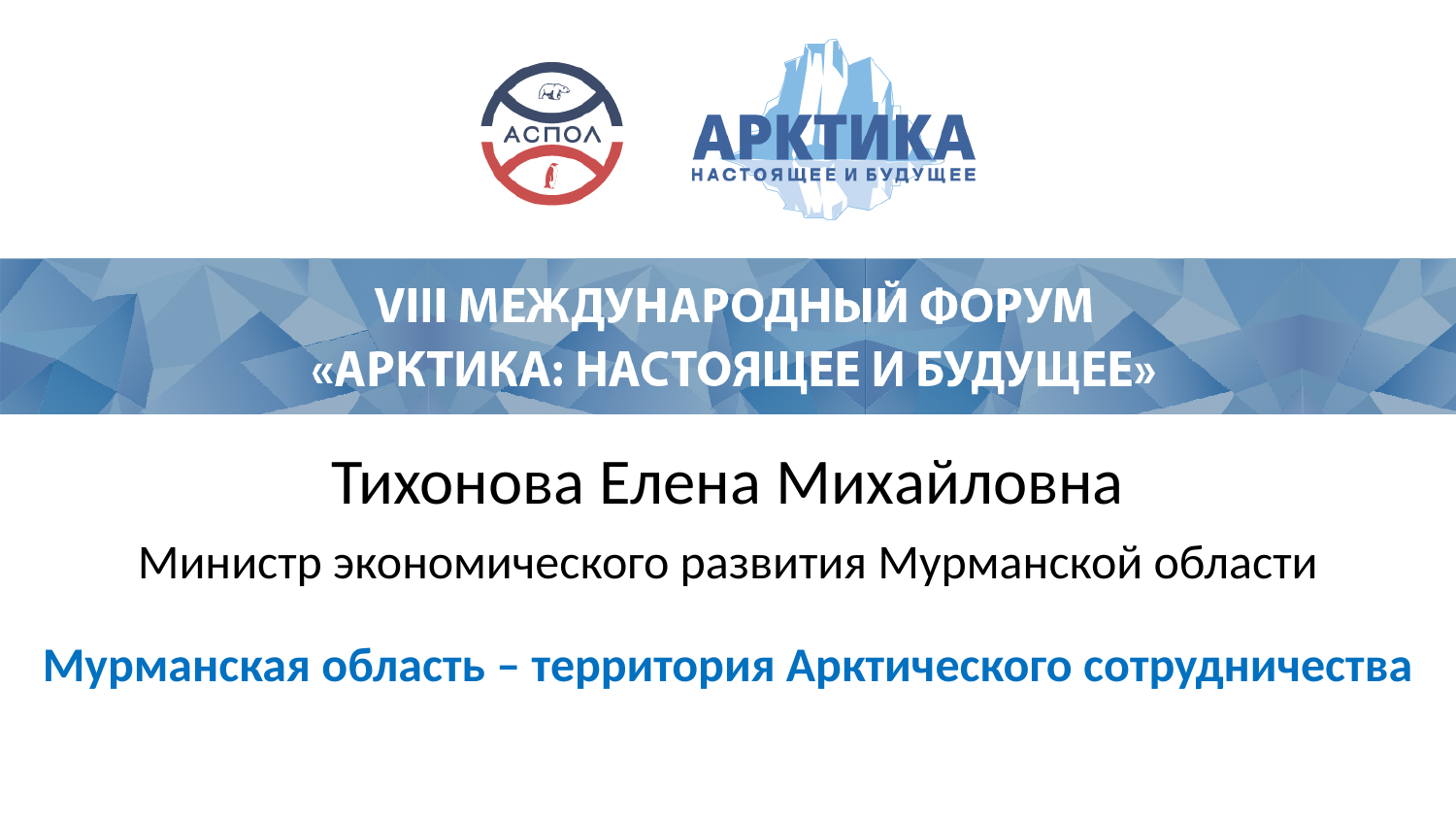

Тихонова Елена Михайловна
Министр экономического развития Мурманской области
Мурманская область – территория Арктического сотрудничества